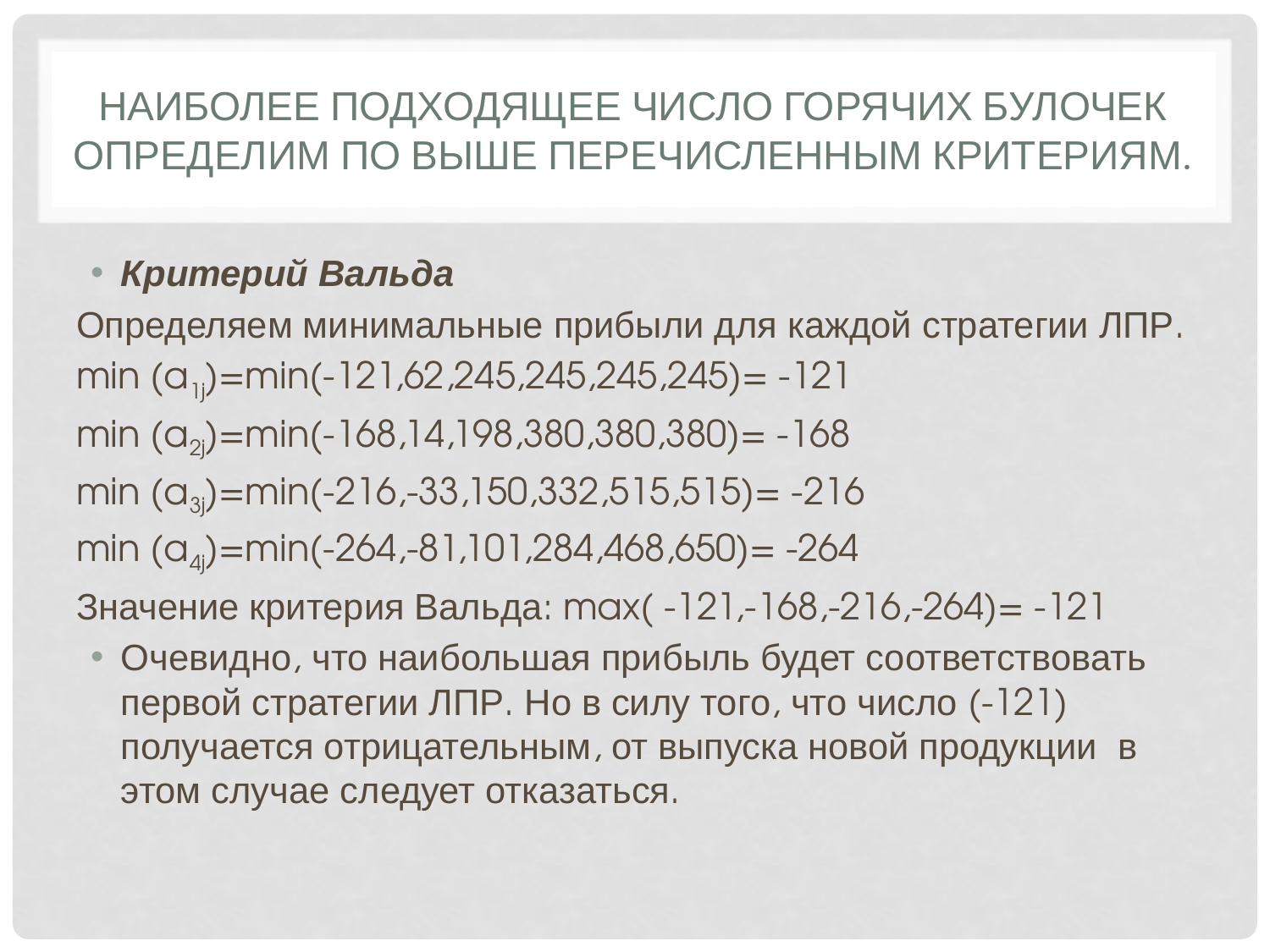

# Наиболее подходящее число горячих булочек определим по выше перечисленным критериям.
Критерий Вальда
Определяем минимальные прибыли для каждой стратегии ЛПР.
min (a1j)=min(-121,62,245,245,245,245)= -121
min (a2j)=min(-168,14,198,380,380,380)= -168
min (a3j)=min(-216,-33,150,332,515,515)= -216
min (a4j)=min(-264,-81,101,284,468,650)= -264
Значение критерия Вальда: max( -121,-168,-216,-264)= -121
Очевидно, что наибольшая прибыль будет соответствовать первой стратегии ЛПР. Но в силу того, что число (-121) получается отрицательным, от выпуска новой продукции  в этом случае следует отказаться.